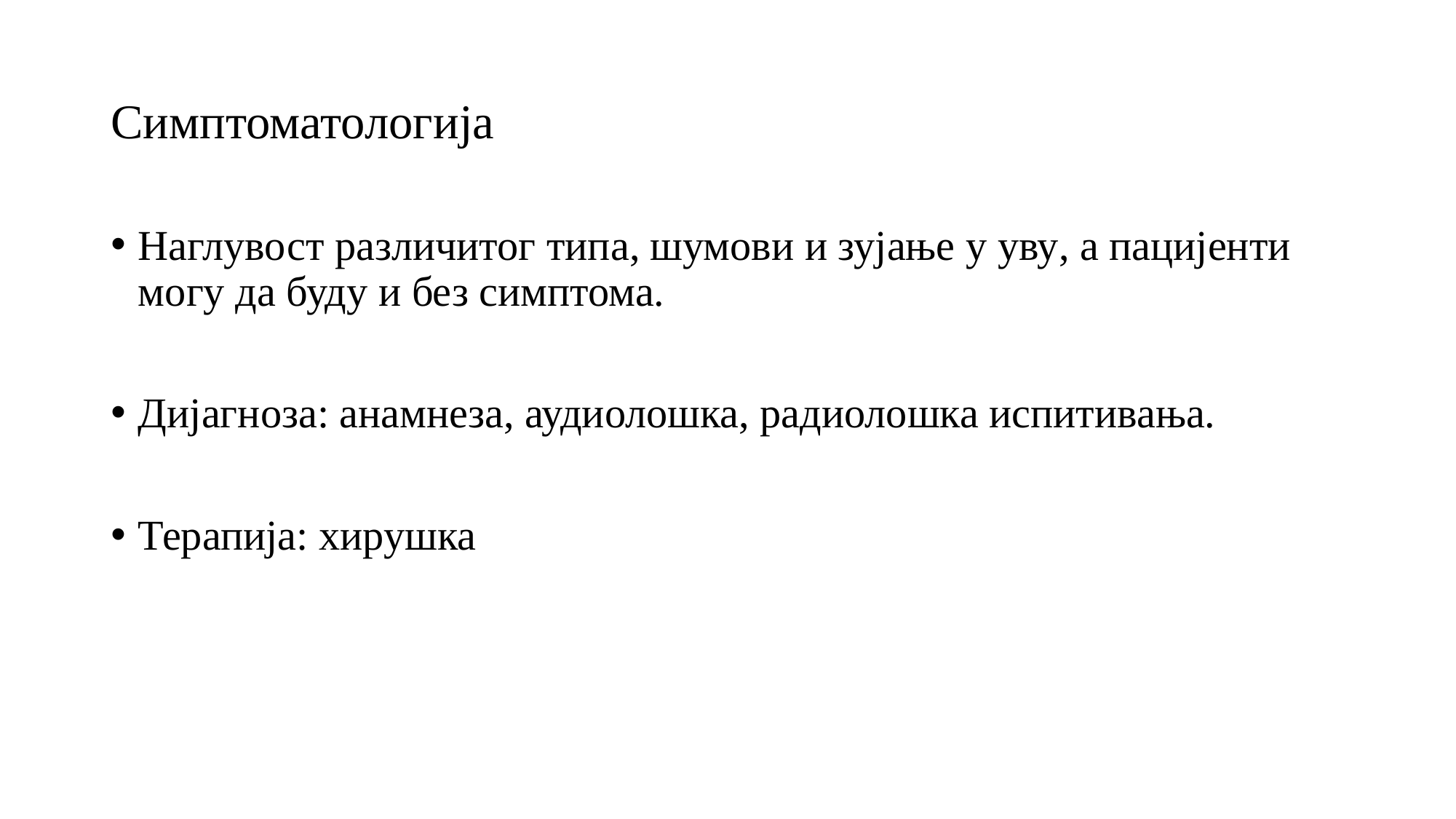

# Симптоматологија
Наглувост различитог типа, шумови и зујање у уву, а пацијенти могу да буду и без симптома.

Дијагноза: анамнеза, аудиолошка, радиолошка испитивања.

Терапија: хирушка